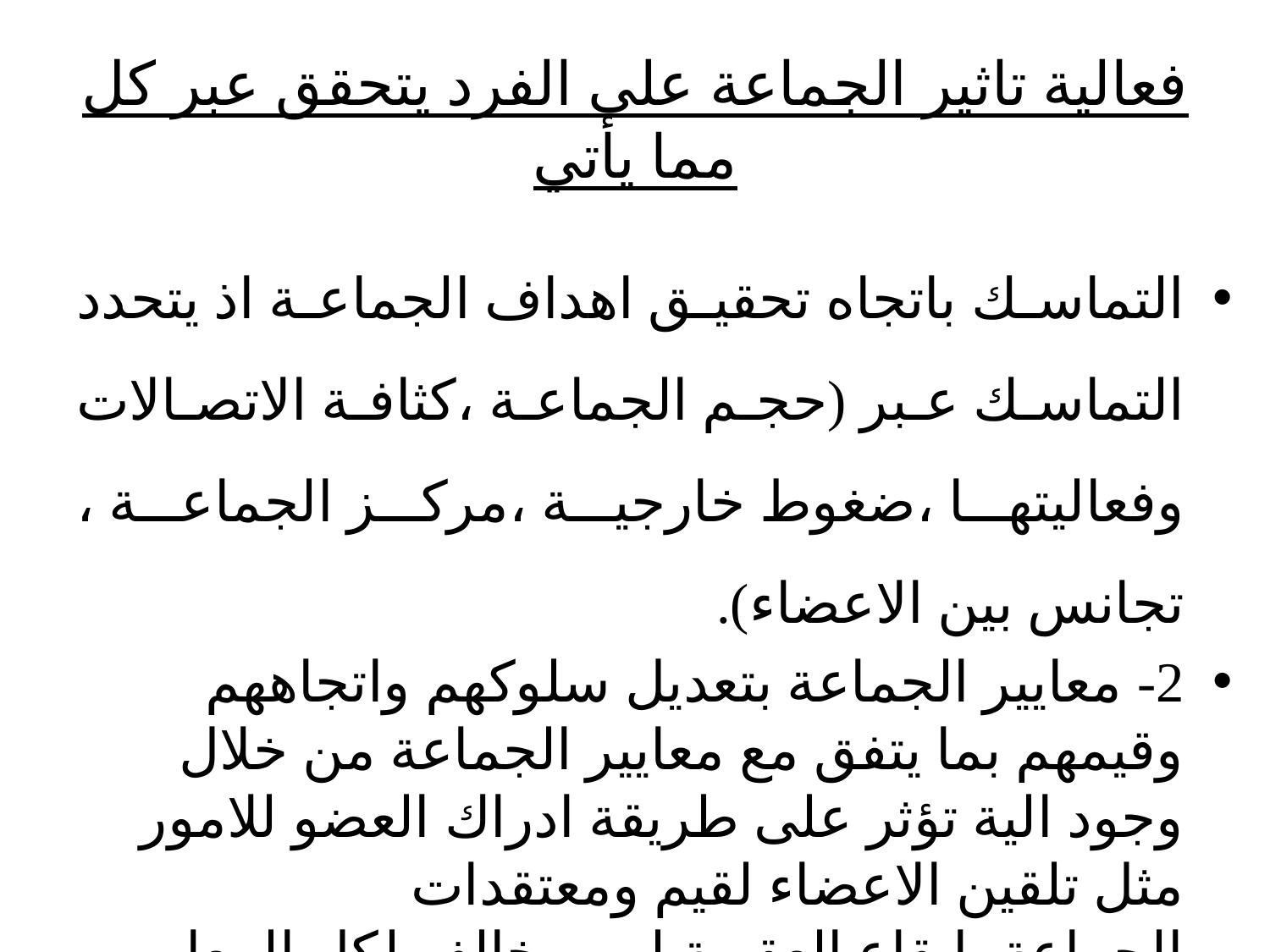

# فعالية تاثير الجماعة على الفرد يتحقق عبر كل مما يأتي
التماسك باتجاه تحقيق اهداف الجماعة اذ يتحدد التماسك عبر (حجم الجماعة ،كثافة الاتصالات وفعاليتها ،ضغوط خارجية ،مركز الجماعة ، تجانس بين الاعضاء).
2- معايير الجماعة بتعديل سلوكهم واتجاههم وقيمهم بما يتفق مع معايير الجماعة من خلال وجود الية تؤثر على طريقة ادراك العضو للامور مثل تلقين الاعضاء لقيم ومعتقدات الجماعة ،ايقاع العقوبة لمن يخالف لكل المعايير السلوكية ورفد المكافاة لمن يحترم تلك القواعد.